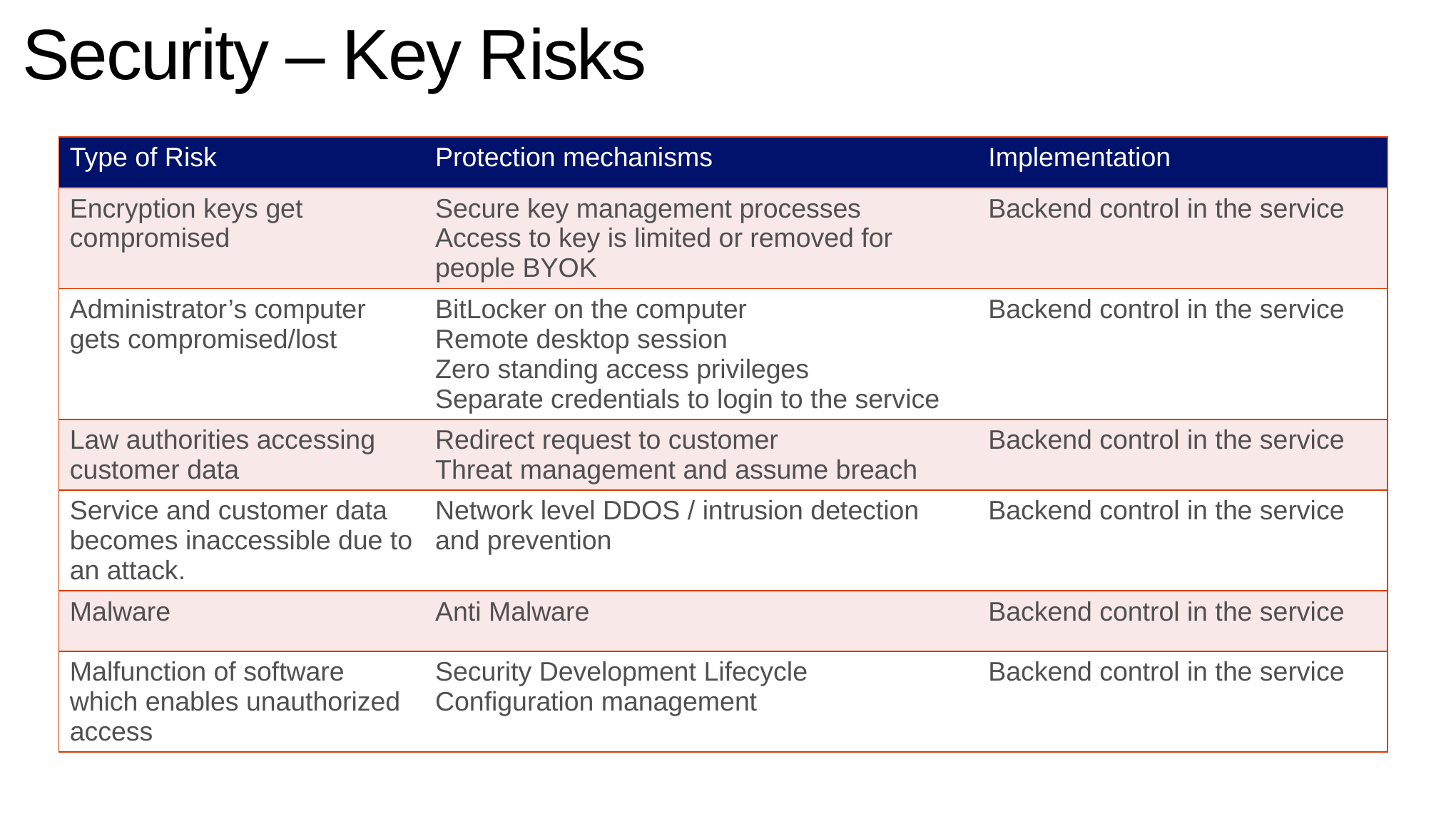

Security – Key Risks
| Type of Risk | Protection mechanisms | Implementation |
| --- | --- | --- |
| Encryption keys get compromised | Secure key management processes Access to key is limited or removed for people BYOK | Backend control in the service |
| Administrator’s computer gets compromised/lost | BitLocker on the computer Remote desktop session Zero standing access privileges Separate credentials to login to the service | Backend control in the service |
| Law authorities accessing customer data | Redirect request to customer Threat management and assume breach | Backend control in the service |
| Service and customer data becomes inaccessible due to an attack. | Network level DDOS / intrusion detection and prevention | Backend control in the service |
| Malware | Anti Malware | Backend control in the service |
| Malfunction of software which enables unauthorized access | Security Development Lifecycle Configuration management | Backend control in the service |